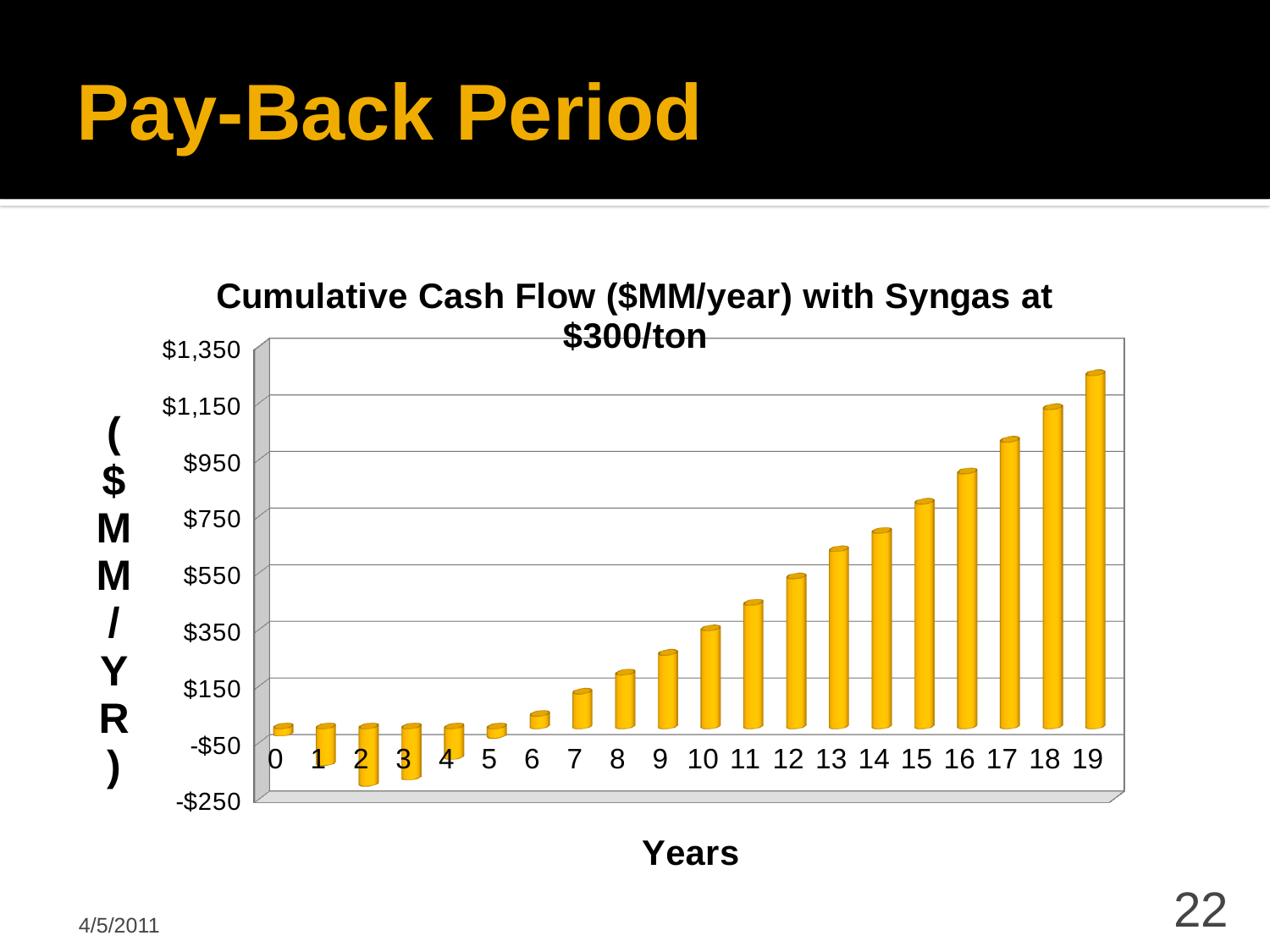

# Pay-Back Period

[unsupported chart]

4/5/2011
22